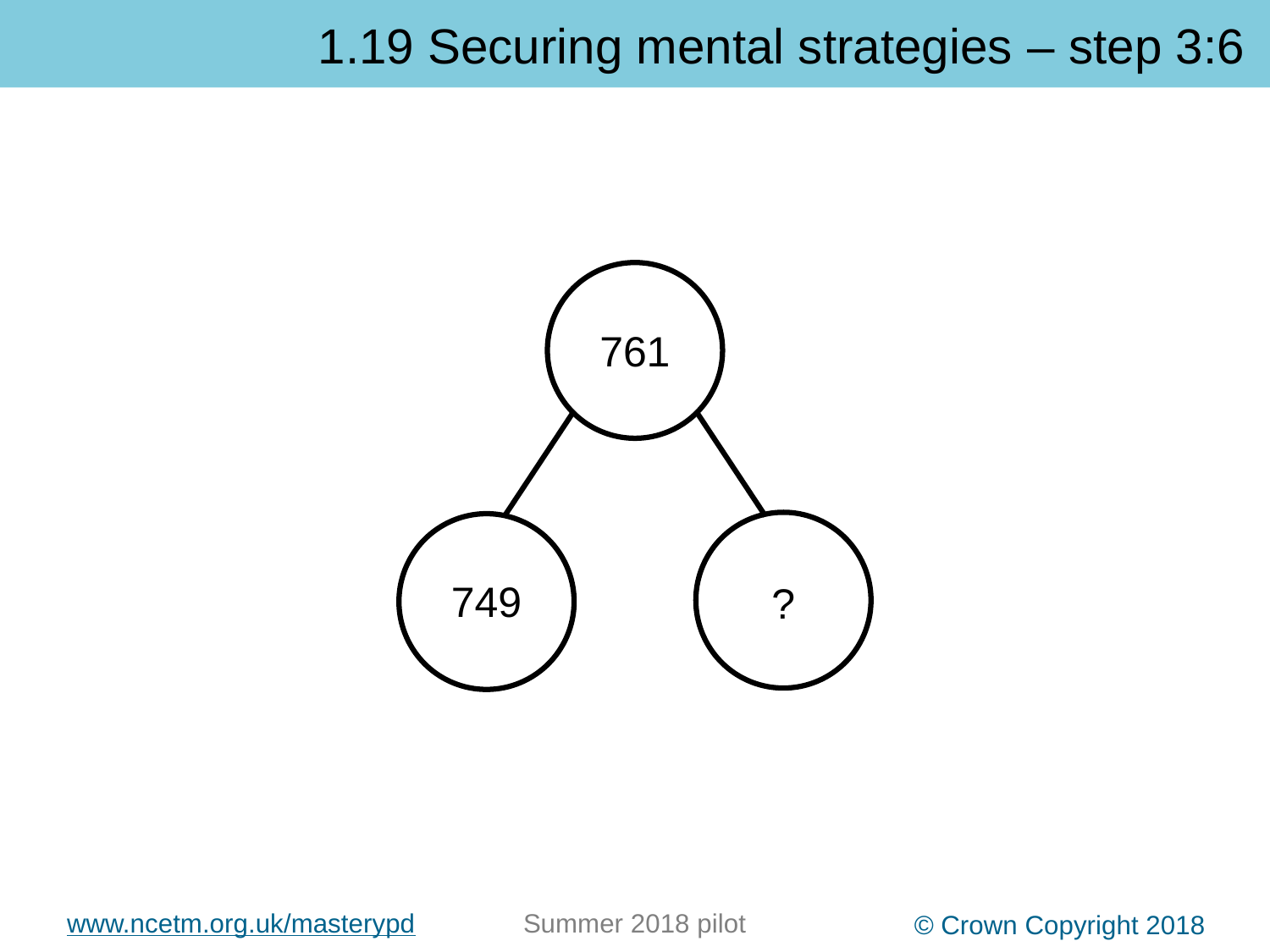

1.19 Securing mental strategies – step 3:6

761
749
?